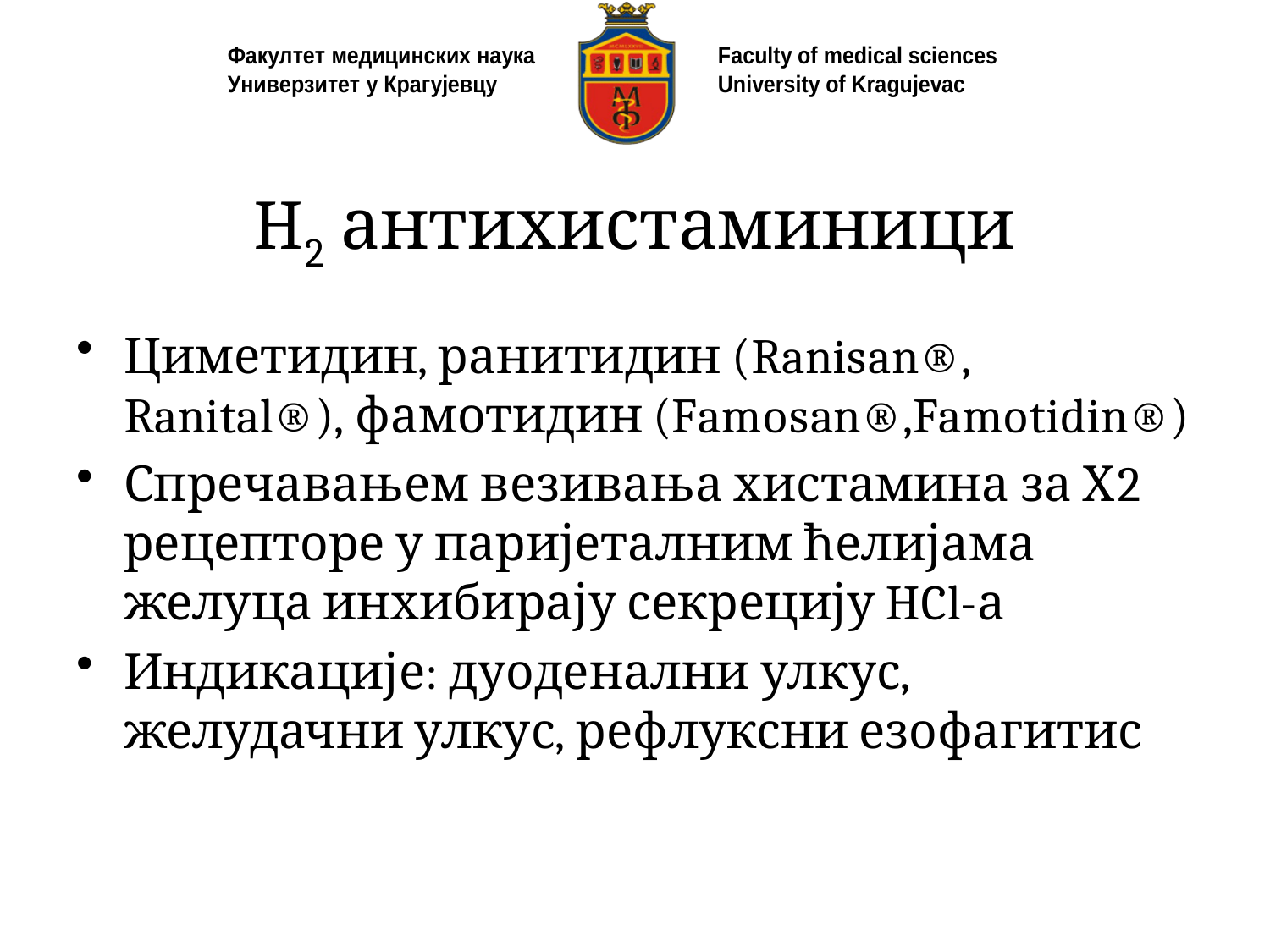

# H2 антихистаминици
Циметидин, ранитидин (Ranisan®, Ranital®), фамотидин (Famosan®,Famotidin®)
Спречавањем везивања хистамина за Х2 рецепторе у паријеталним ћелијама желуца инхибирају секрецију HCl-а
Индикације: дуоденални улкус, желудачни улкус, рефлуксни езофагитис